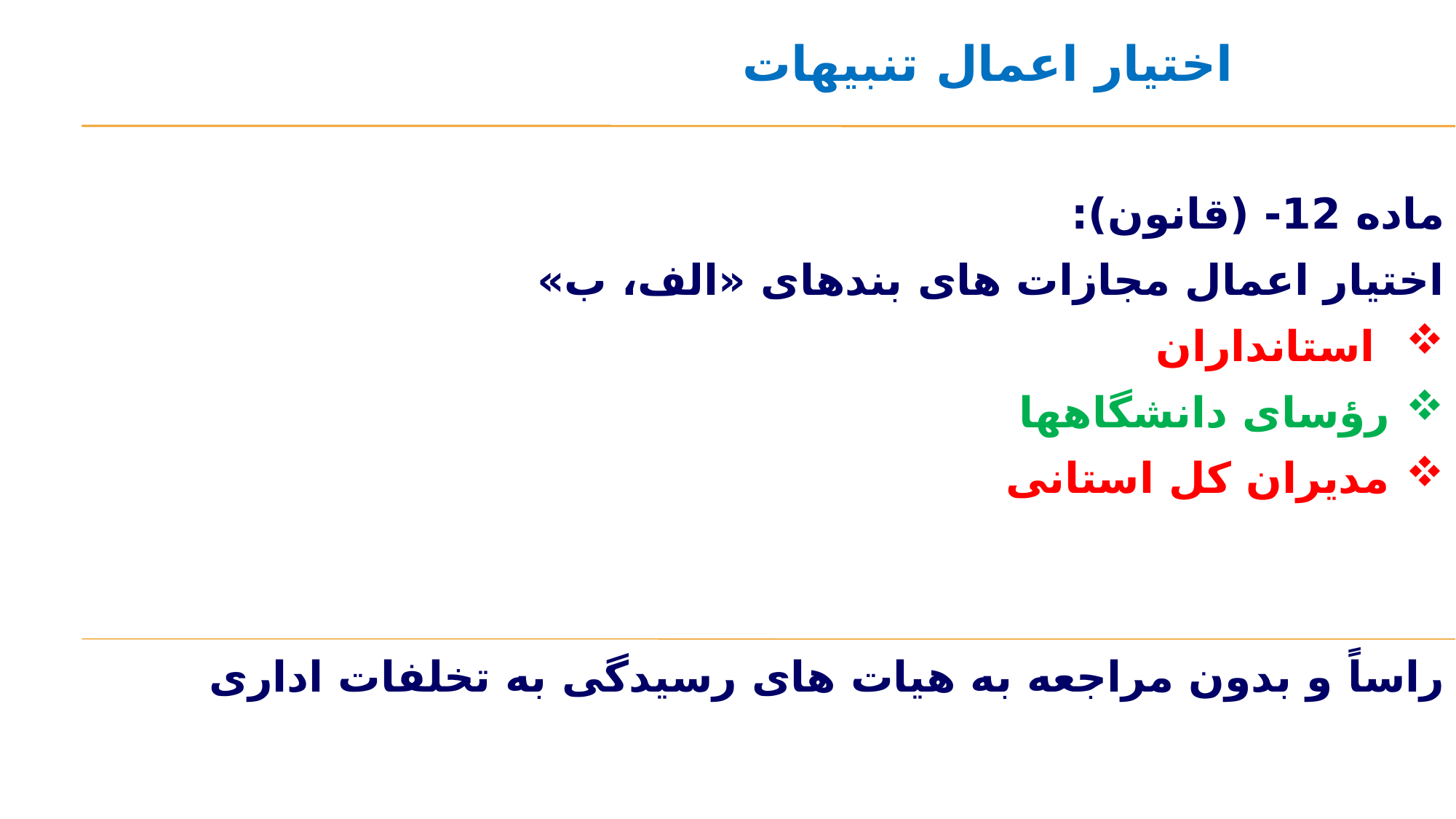

اختیار اعمال تنبیهات
‌ماده 12- (قانون):
اختیار اعمال مجازات های بندهای «الف، ب»
 استانداران
رؤسای دانشگاهها
مدیران کل استانی

راساً و بدون مراجعه به هیات های رسیدگی به تخلفات اداری